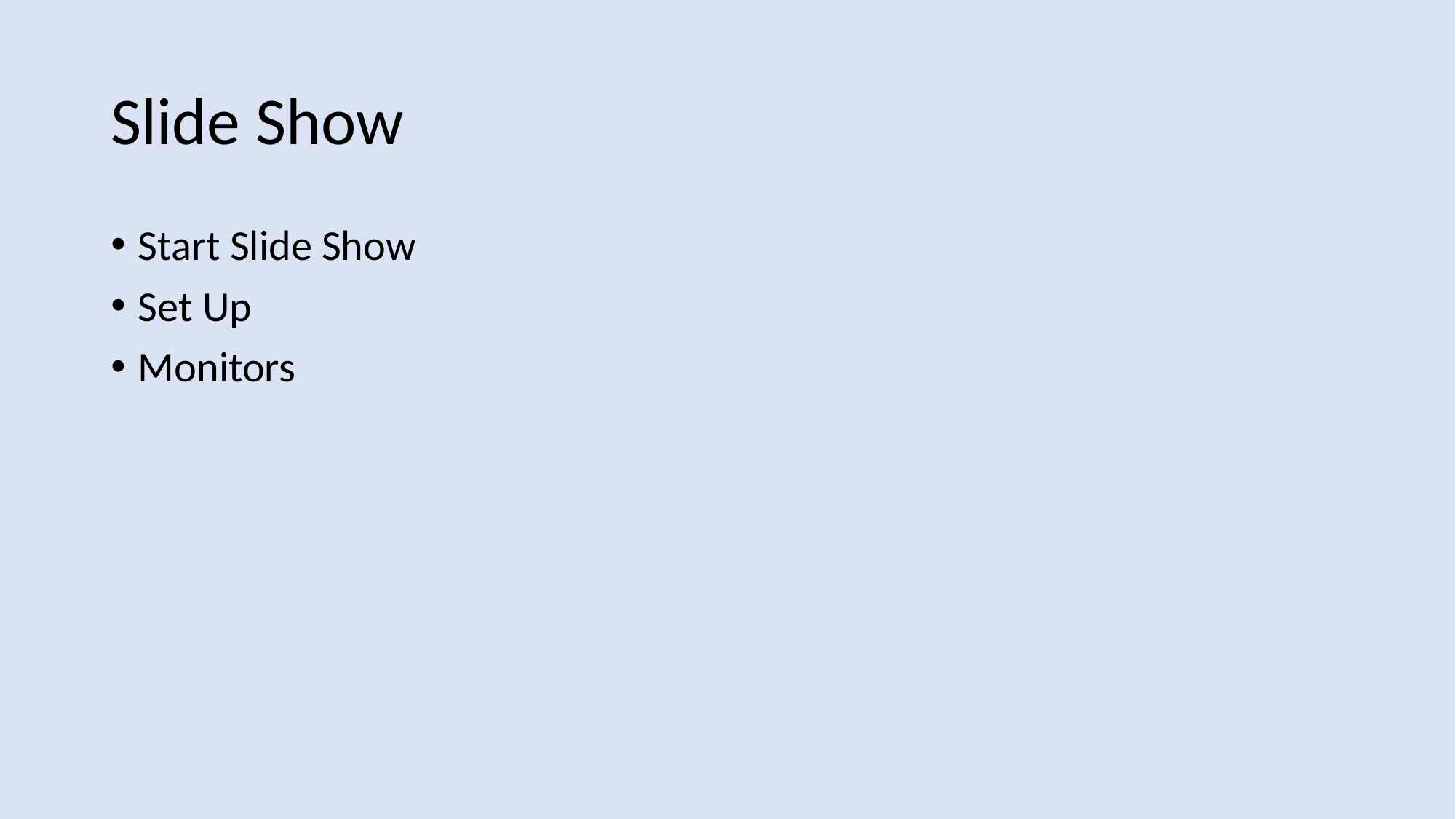

# Slide Show
Start Slide Show
Set Up
Monitors